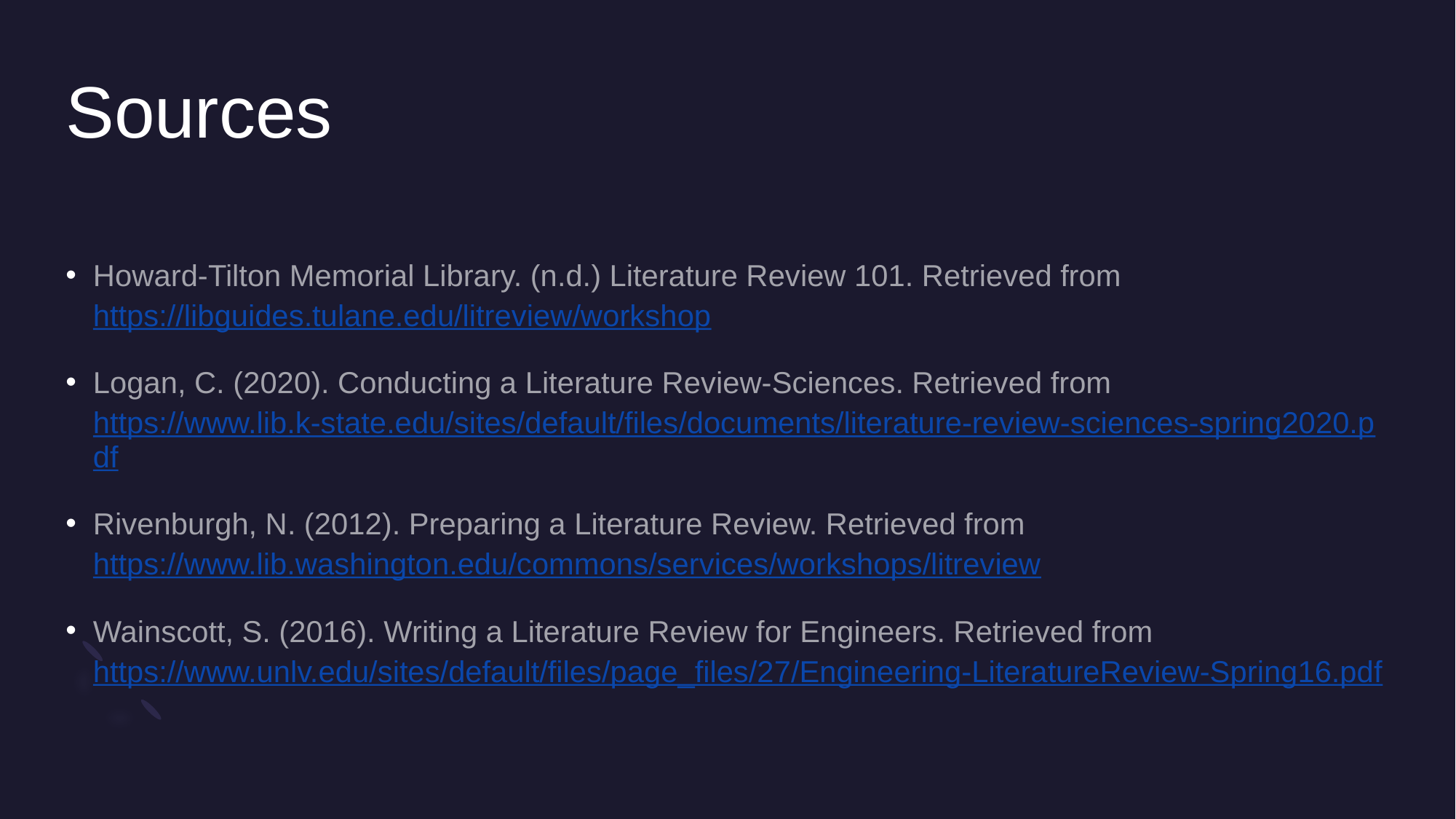

# Sources
Howard-Tilton Memorial Library. (n.d.) Literature Review 101. Retrieved from https://libguides.tulane.edu/litreview/workshop
Logan, C. (2020). Conducting a Literature Review-Sciences. Retrieved from https://www.lib.k-state.edu/sites/default/files/documents/literature-review-sciences-spring2020.pdf
Rivenburgh, N. (2012). Preparing a Literature Review. Retrieved from https://www.lib.washington.edu/commons/services/workshops/litreview
Wainscott, S. (2016). Writing a Literature Review for Engineers. Retrieved from https://www.unlv.edu/sites/default/files/page_files/27/Engineering-LiteratureReview-Spring16.pdf